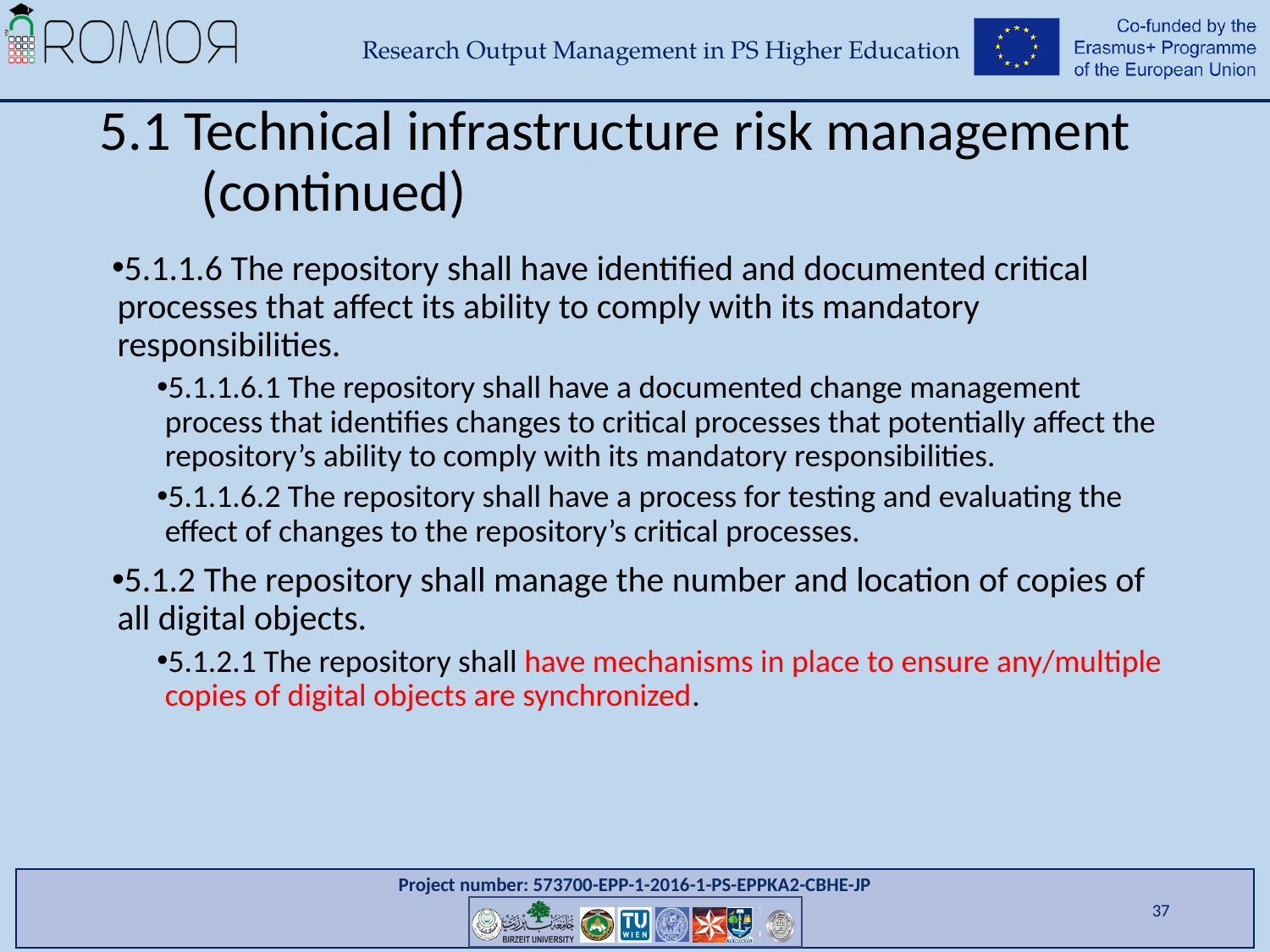

# 5.1 Technical infrastructure risk management (continued)
5.1.1.6 The repository shall have identified and documented critical processes that affect its ability to comply with its mandatory responsibilities.
5.1.1.6.1 The repository shall have a documented change management process that identifies changes to critical processes that potentially affect the repository’s ability to comply with its mandatory responsibilities.
5.1.1.6.2 The repository shall have a process for testing and evaluating the effect of changes to the repository’s critical processes.
5.1.2 The repository shall manage the number and location of copies of all digital objects.
5.1.2.1 The repository shall have mechanisms in place to ensure any/multiple copies of digital objects are synchronized.
37